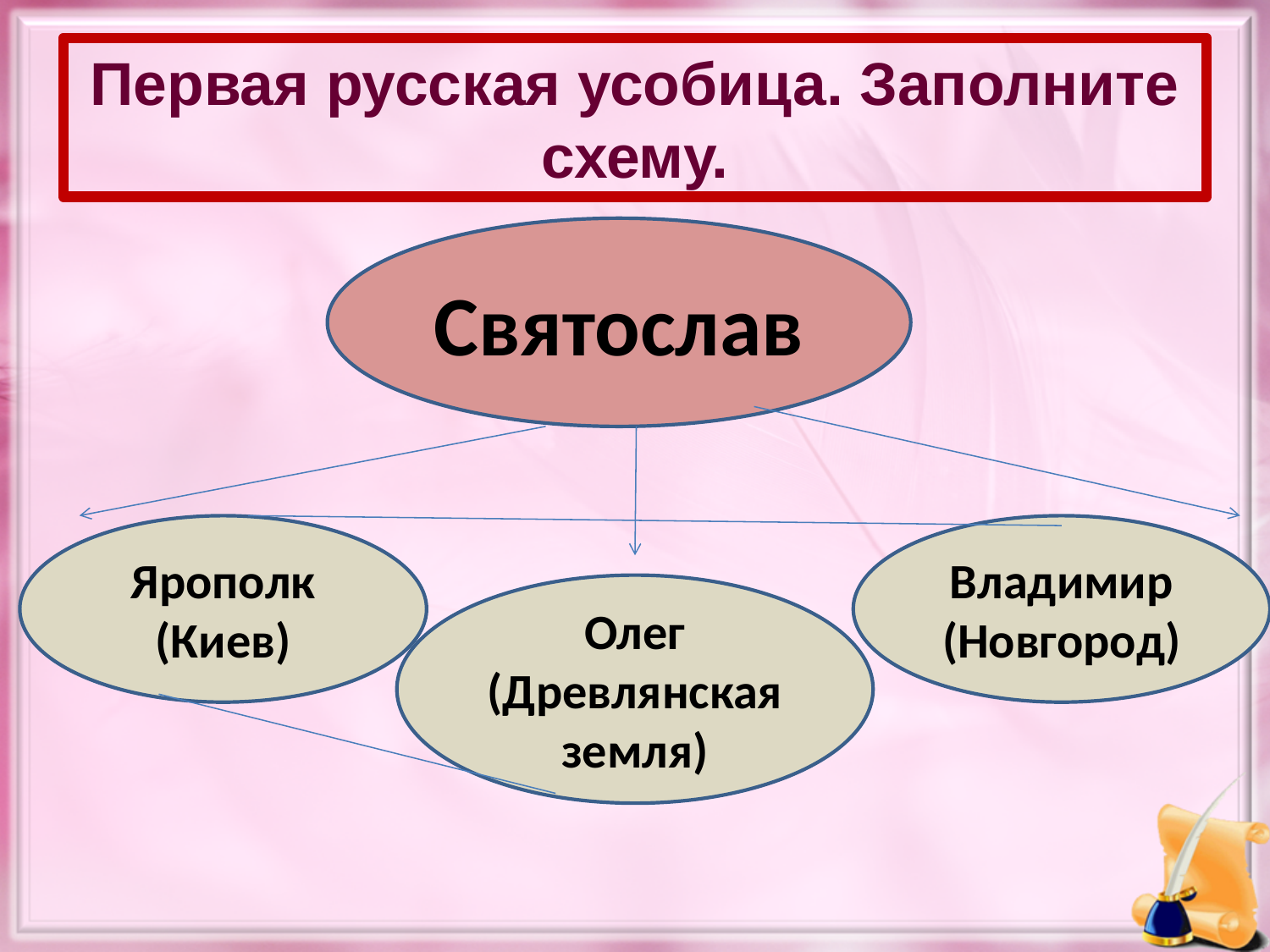

# Первая русская усобица. Заполните схему.
Святослав
Ярополк
(Киев)
Владимир
(Новгород)
Олег
(Древлянская земля)